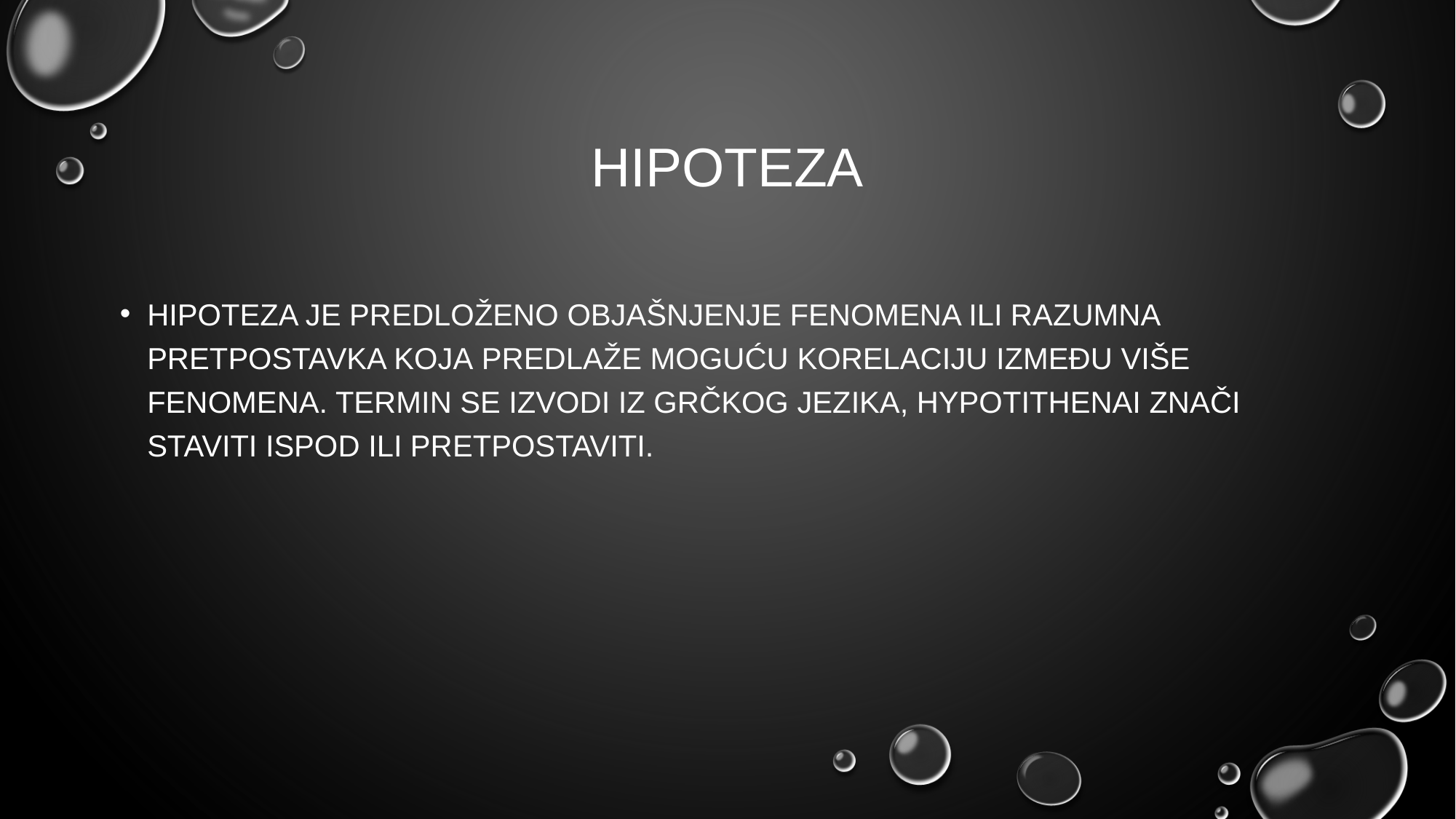

# HIPOTEZA
Hipoteza je predloženo objašnjenje fenomena ili razumna pretpostavka kojA predlaže moguću korelaciju između više fenomena. Termin se izvodi iz grčkog jezika, hypotithenai znači staviti ispod ili pretpostaviti.